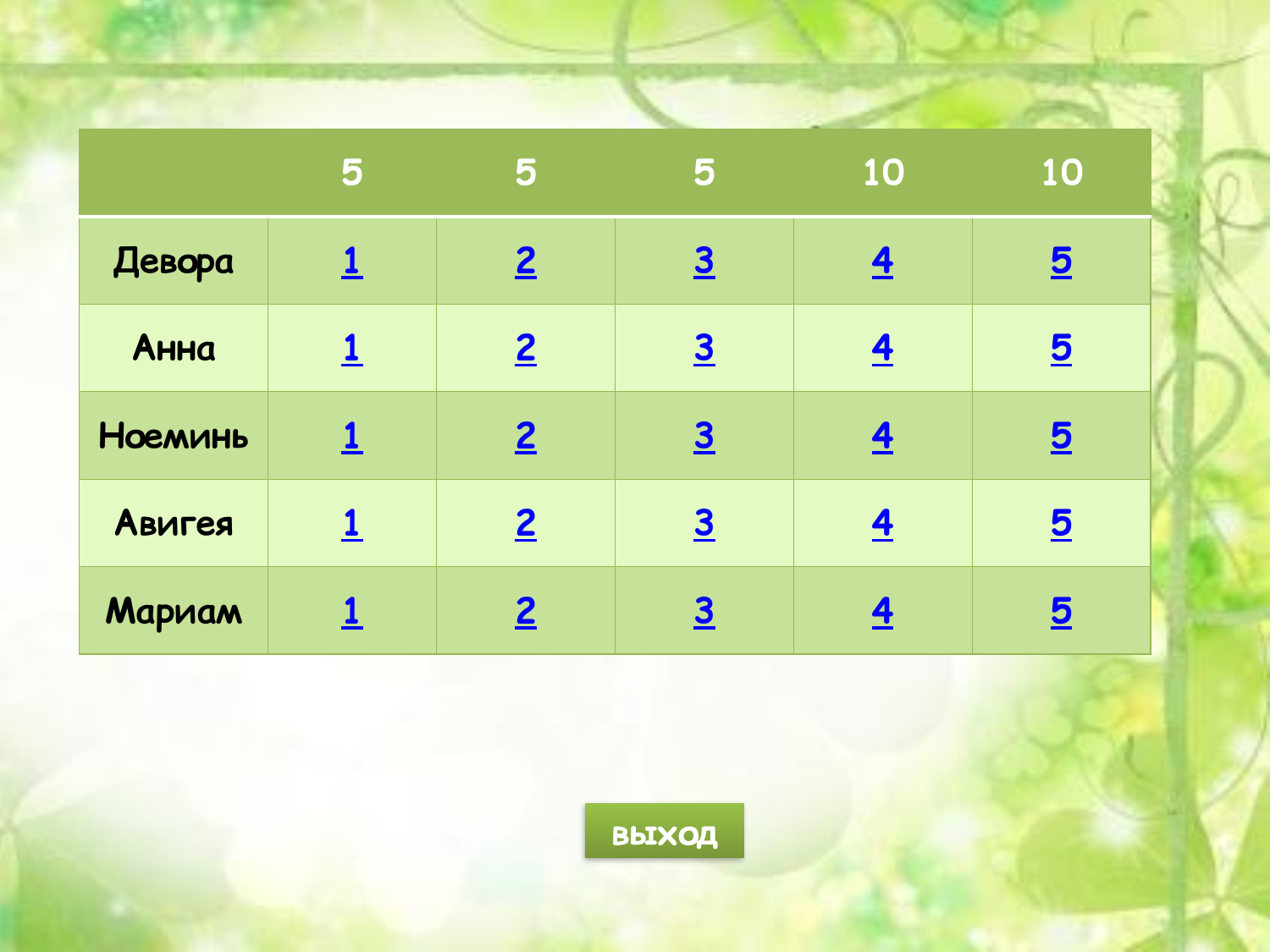

|  | 5 | 5 | 5 | 10 | 10 |
| --- | --- | --- | --- | --- | --- |
| Девора | 1 | 2 | 3 | 4 | 5 |
| Анна | 1 | 2 | 3 | 4 | 5 |
| Ноеминь | 1 | 2 | 3 | 4 | 5 |
| Авигея | 1 | 2 | 3 | 4 | 5 |
| Мариам | 1 | 2 | 3 | 4 | 5 |
выход